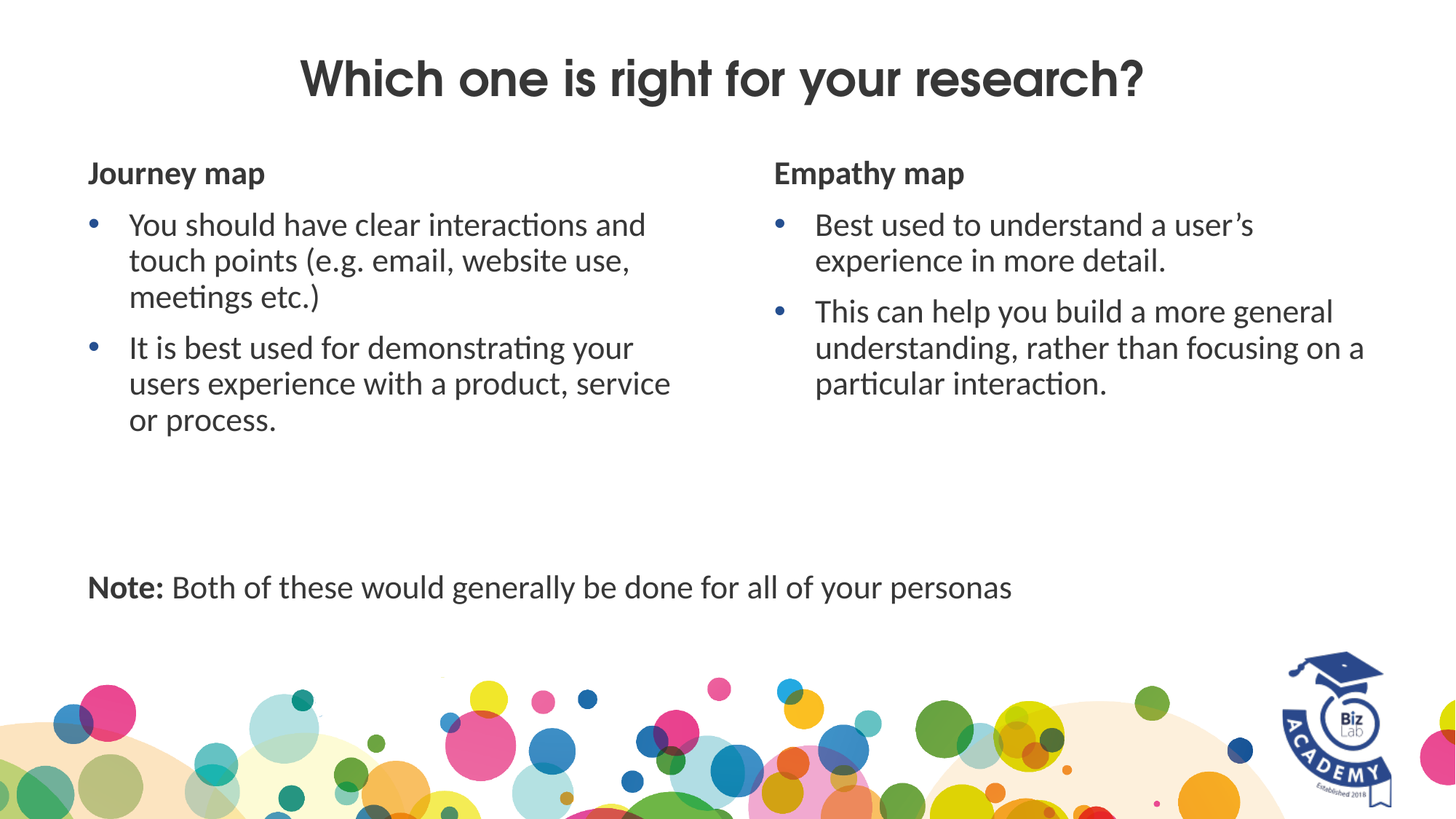

# Which one is right for your research?
Journey map
You should have clear interactions and touch points (e.g. email, website use, meetings etc.)
It is best used for demonstrating your users experience with a product, service or process.
Empathy map
Best used to understand a user’s experience in more detail.
This can help you build a more general understanding, rather than focusing on a particular interaction.
Note: Both of these would generally be done for all of your personas